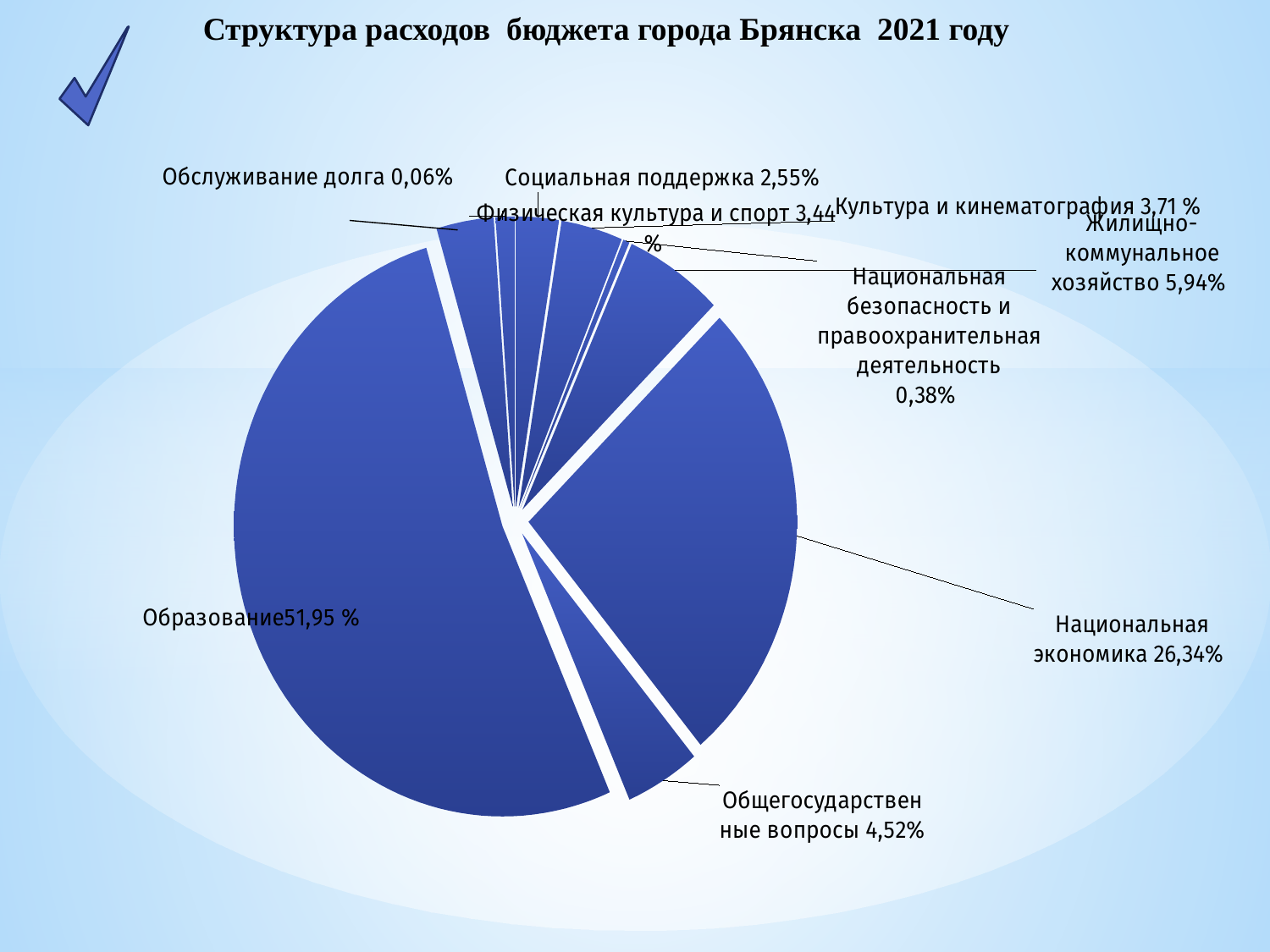

# Структура расходов  бюджета города Брянска  2021 году

### Chart:

| Category | Столбец1 |
|---|---|
| Социальная политика | 325.0 |
| Культура и кинематография | 472.5 |
| Национальная безопасность и правоохранительная деятельность, национальная оборона | 48.9 |
| Жилищно-коммунальное хозяйство | 756.3 |
| Национальная экономика | 3352.8 |
| Общегосударственные вопросы | 575.4 |
| Образование | 6613.9 |
| Физическая культура и спорт | 438.4 |
| Обсуживание долга | 144.2 |